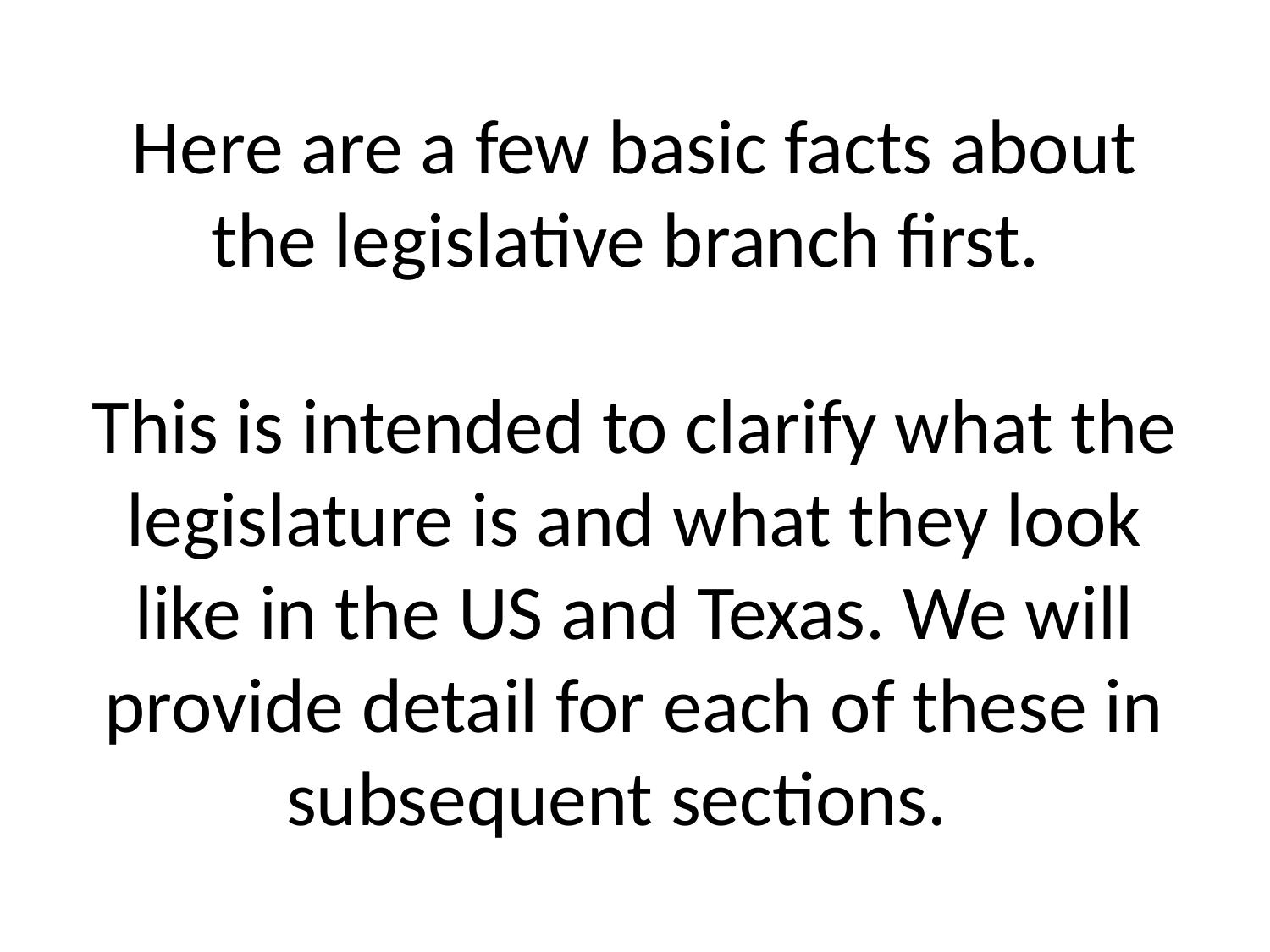

# Here are a few basic facts about the legislative branch first. This is intended to clarify what the legislature is and what they look like in the US and Texas. We will provide detail for each of these in subsequent sections.